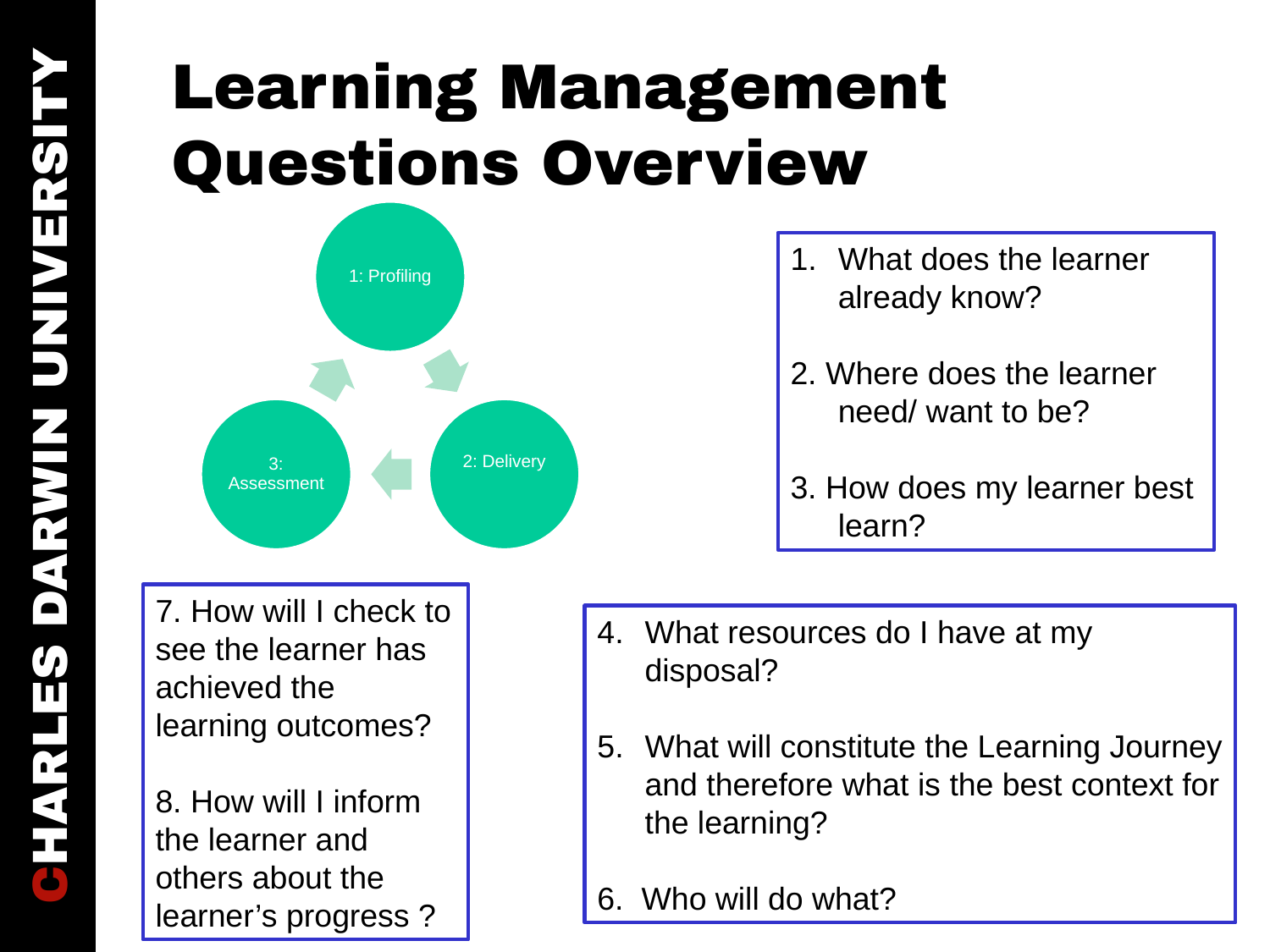

# Learning Management Questions Overview
1: Profiling

2: Delivery

3: Assessment

What does the learner already know?

2. Where does the learner need/ want to be?

3. How does my learner best learn?
7. How will I check to see the learner has achieved the learning outcomes?

8. How will I inform the learner and others about the learner’s progress ?
What resources do I have at my disposal?

What will constitute the Learning Journey and therefore what is the best context for the learning?

6.  Who will do what?